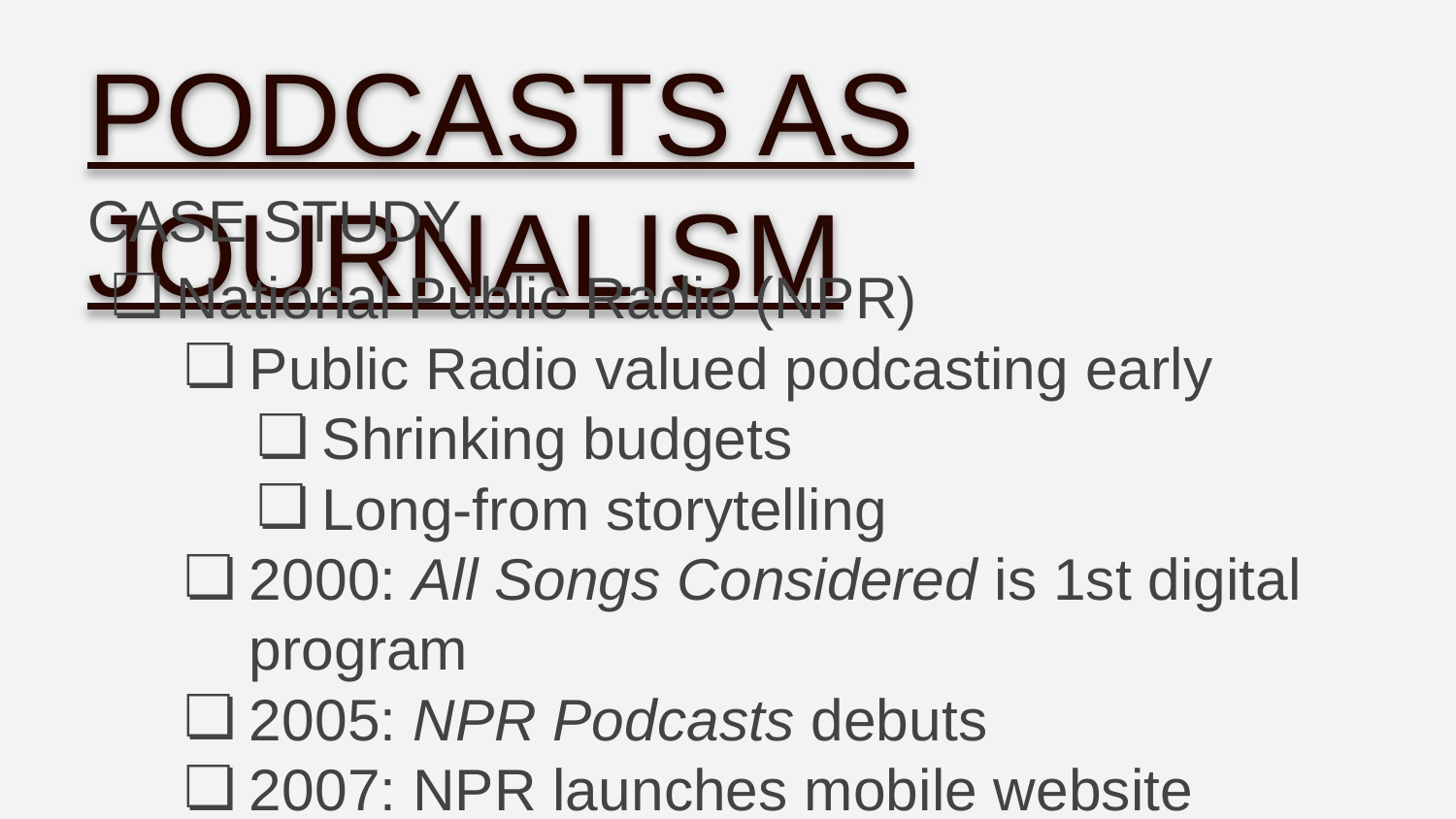

PODCASTS AS JOURNALISM
CASE STUDY
National Public Radio (NPR)
Public Radio valued podcasting early
Shrinking budgets
Long-from storytelling
2000: All Songs Considered is 1st digital program
2005: NPR Podcasts debuts
2007: NPR launches mobile website
2009: NPR iOS app released